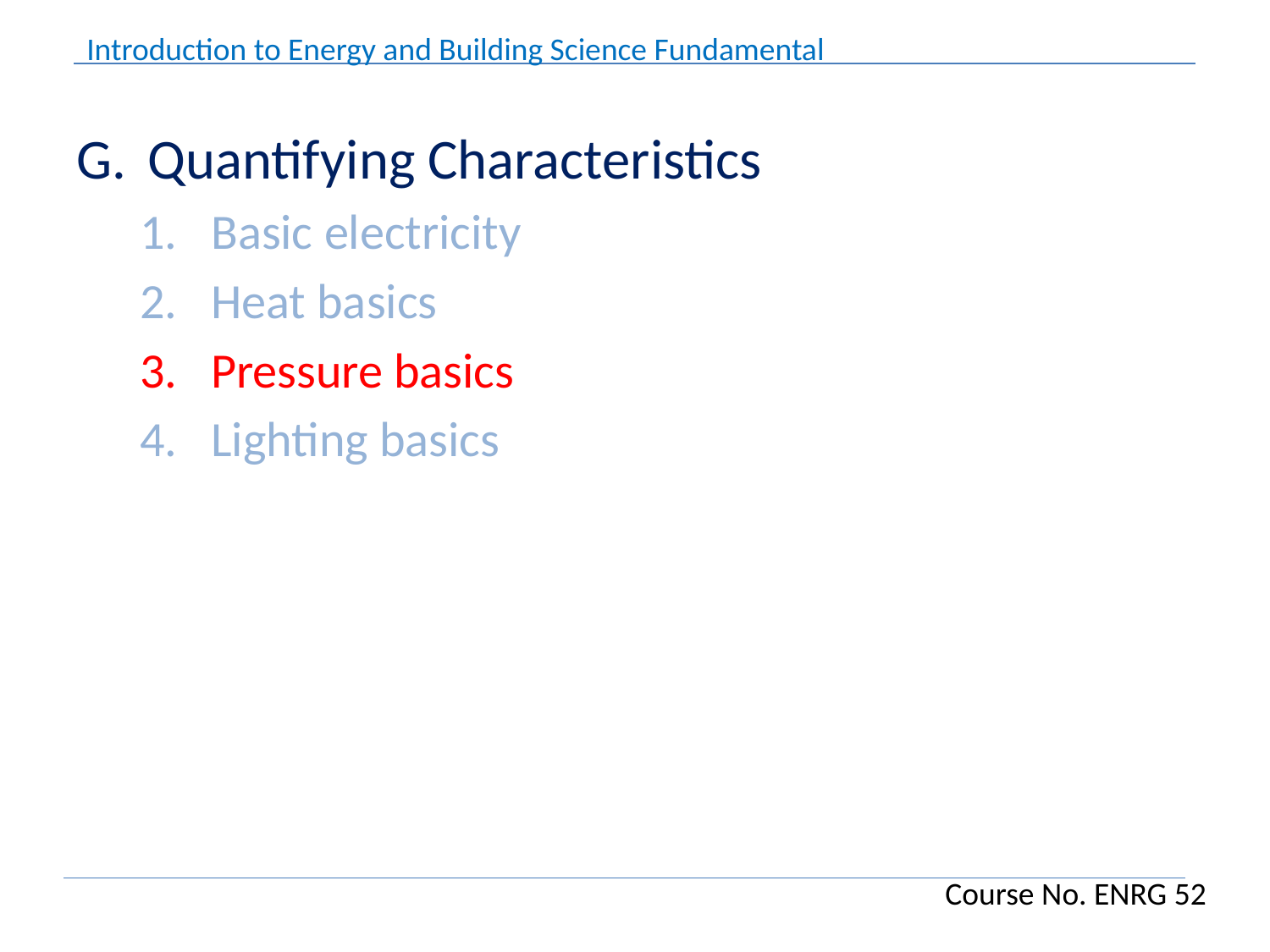

Quantifying Characteristics
Basic electricity
Heat basics
Pressure basics
Lighting basics